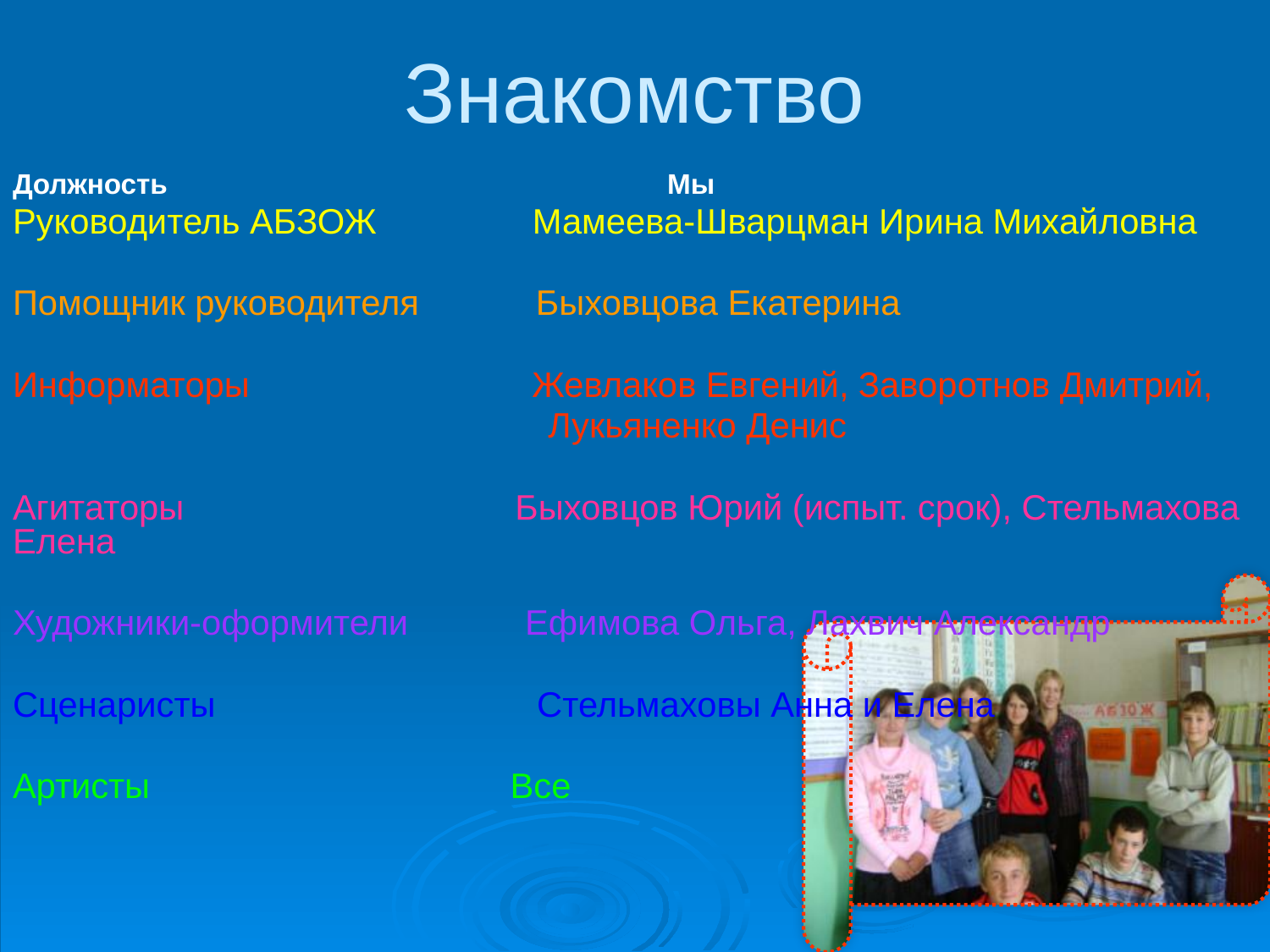

# Знакомство
Должность                                                                Мы
Руководитель АБЗОЖ                Мамеева-Шварцман Ирина Михайловна

Помощник руководителя            Быховцова Екатерина

Информаторы                             Жевлаков Евгений, Заворотнов Дмитрий,
                                                       Лукьяненко Денис

Агитаторы                                  Быховцов Юрий (испыт. срок), Стельмахова Елена

Художники-оформители            Ефимова Ольга, Лахвич Александр

Сценаристы                                 Стельмаховы Анна и Елена

Артисты                                     Все